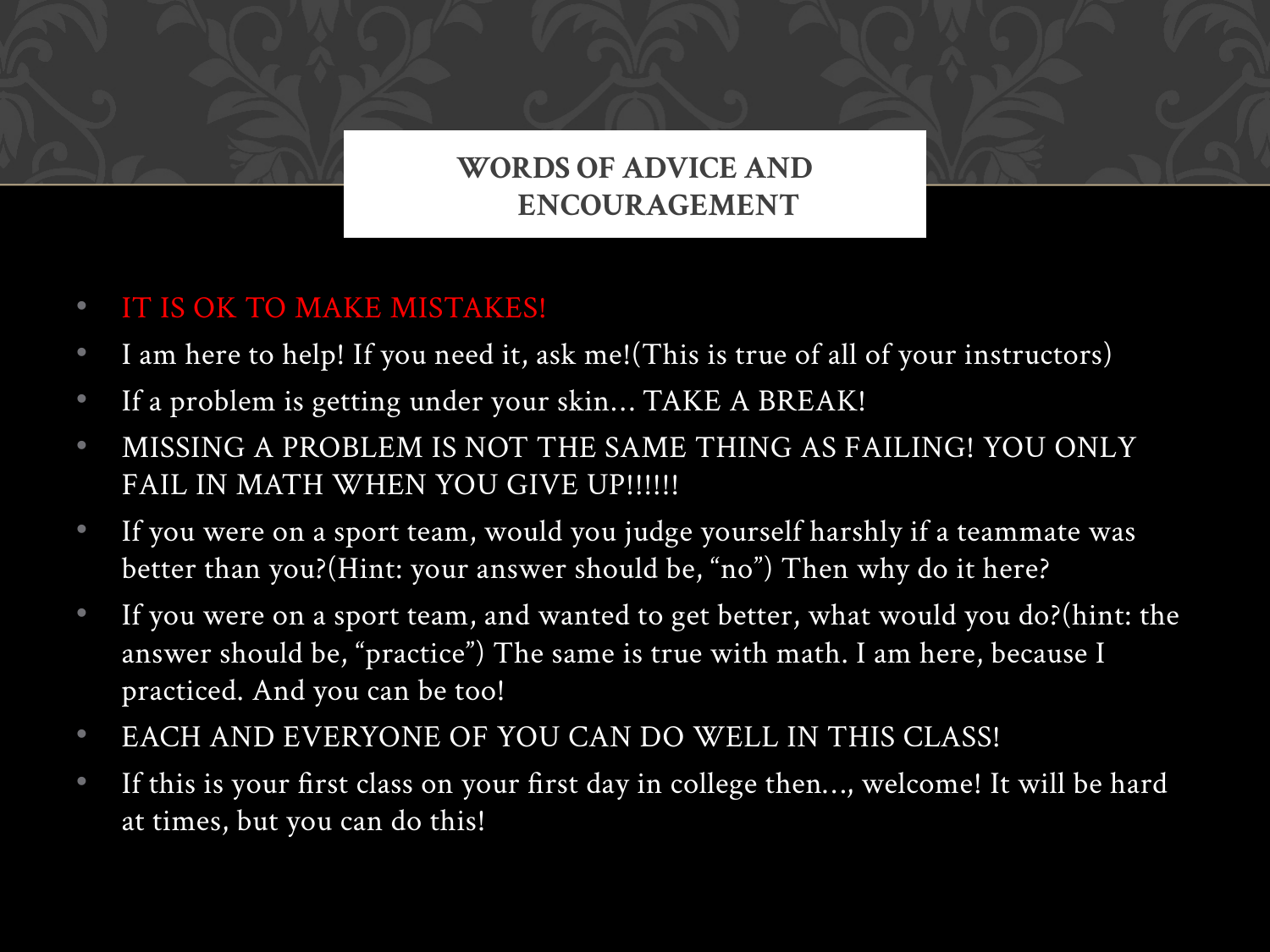

# Words of Advice and Encouragement
IT IS OK TO MAKE MISTAKES!
I am here to help! If you need it, ask me!(This is true of all of your instructors)
If a problem is getting under your skin… TAKE A BREAK!
MISSING A PROBLEM IS NOT THE SAME THING AS FAILING! YOU ONLY FAIL IN MATH WHEN YOU GIVE UP!!!!!!
If you were on a sport team, would you judge yourself harshly if a teammate was better than you?(Hint: your answer should be, “no”) Then why do it here?
If you were on a sport team, and wanted to get better, what would you do?(hint: the answer should be, “practice”) The same is true with math. I am here, because I practiced. And you can be too!
EACH AND EVERYONE OF YOU CAN DO WELL IN THIS CLASS!
If this is your first class on your first day in college then…, welcome! It will be hard at times, but you can do this!